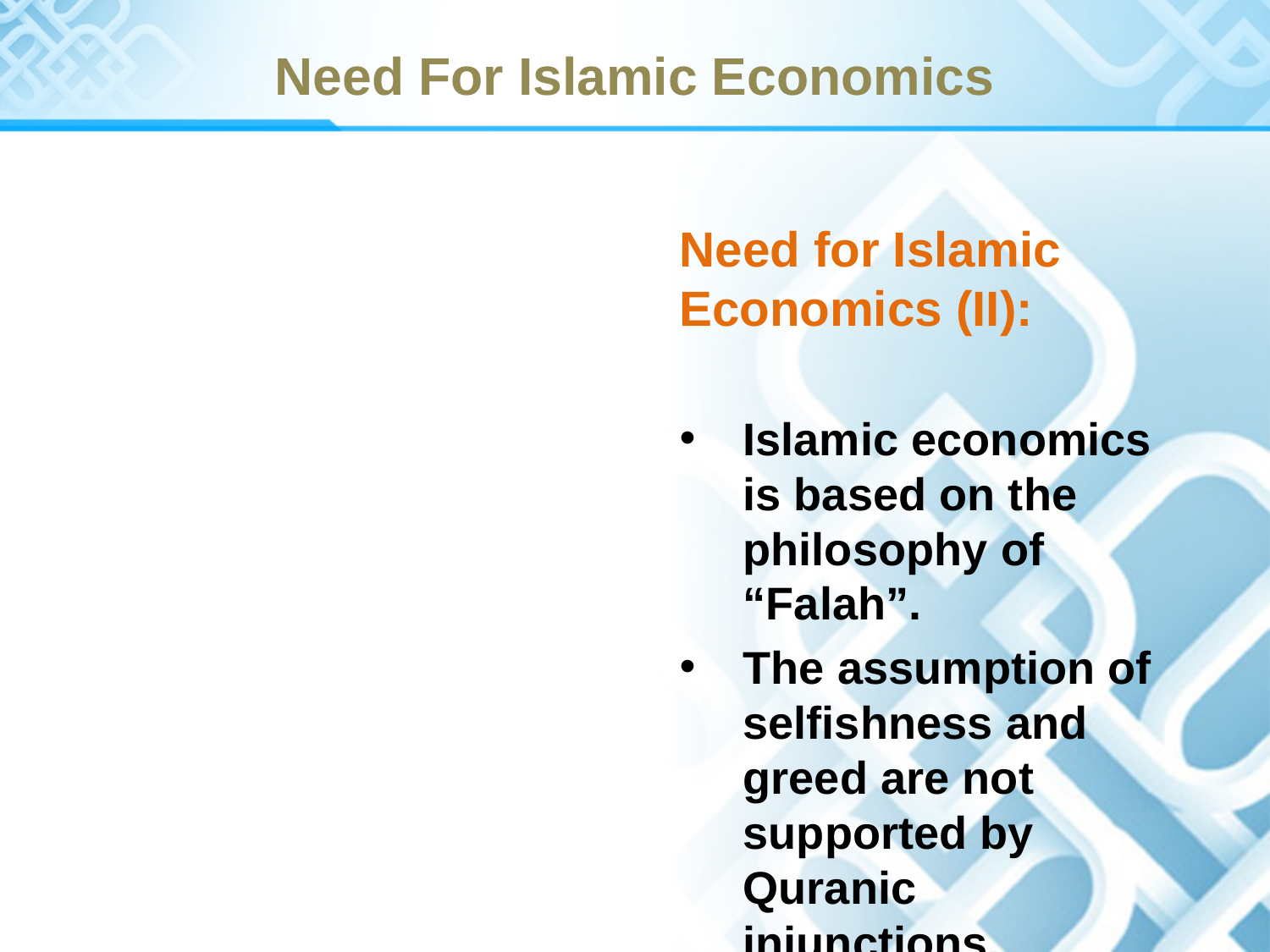

Need For Islamic Economics
Need for Islamic Economics (II):

Islamic economics is based on the philosophy of “Falah”.
The assumption of selfishness and greed are not supported by Quranic injunctions.